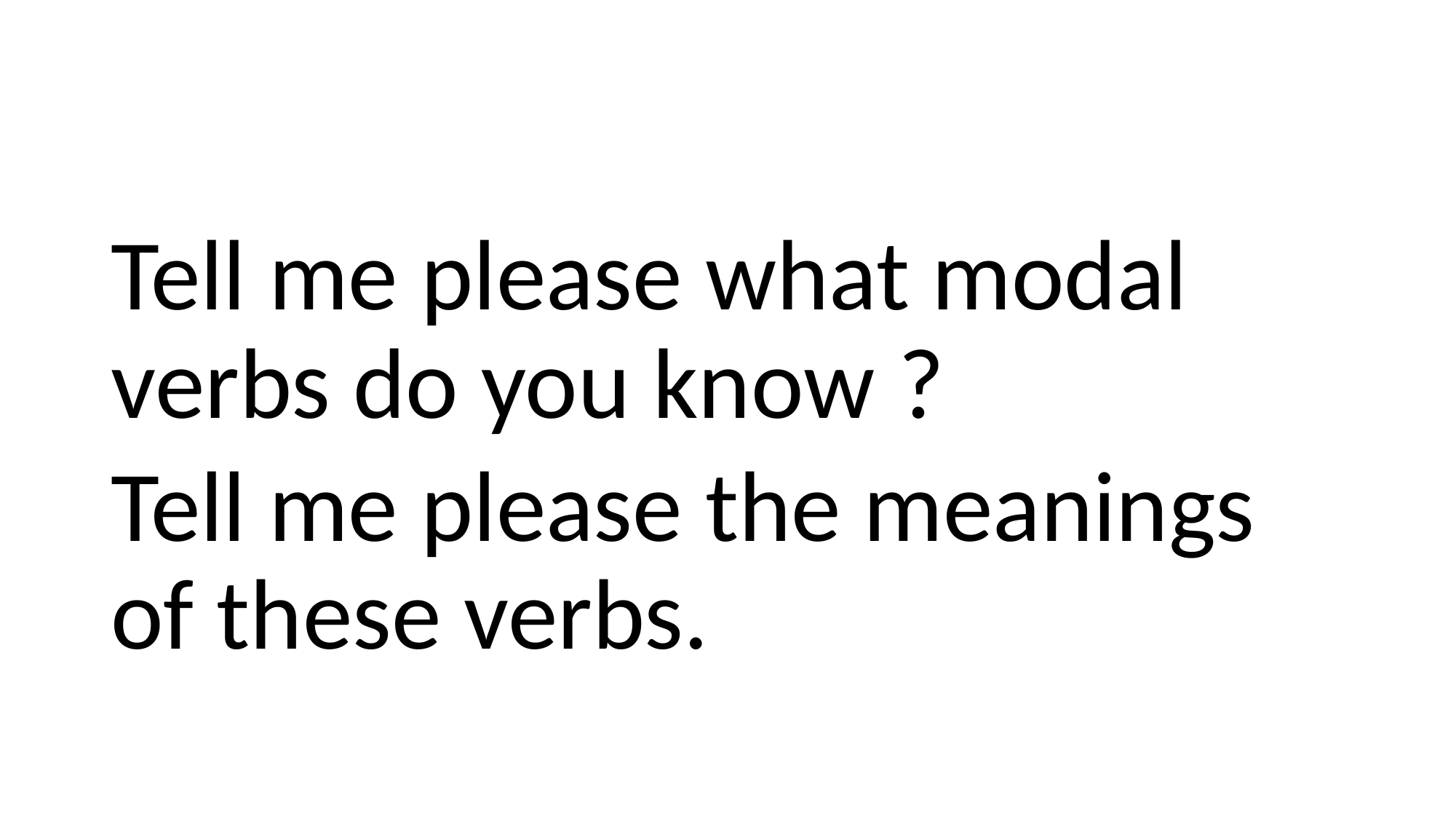

#
Tell me please what modal verbs do you know ?
Tell me please the meanings of these verbs.